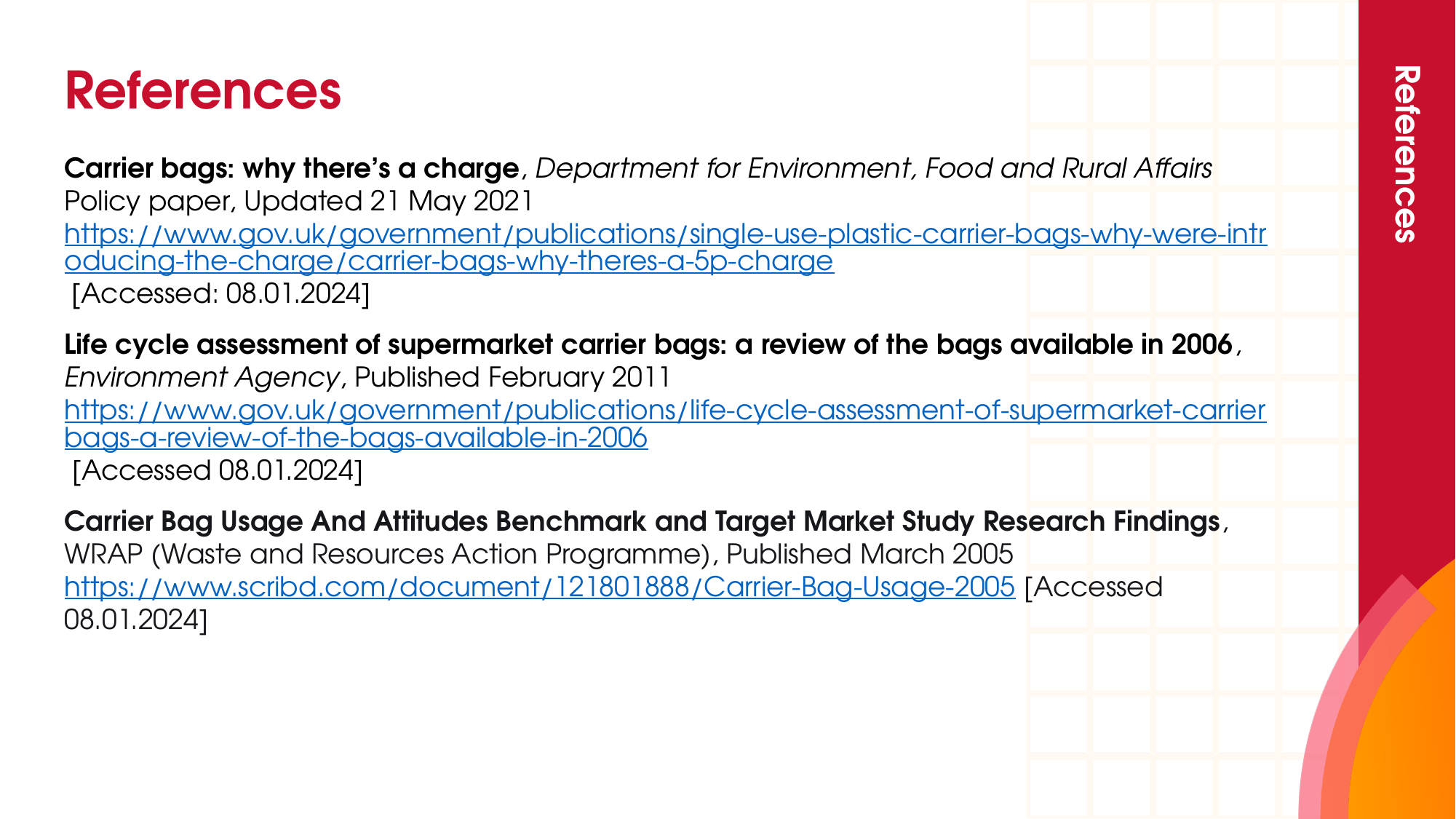

# References
References
Carrier bags: why there’s a charge, Department for Environment, Food and Rural Affairs Policy paper, Updated 21 May 2021 https://www.gov.uk/government/publications/single-use-plastic-carrier-bags-why-were-introducing-the-charge/carrier-bags-why-theres-a-5p-charge [Accessed: 08.01.2024]
Life cycle assessment of supermarket carrier bags: a review of the bags available in 2006, Environment Agency, Published February 2011 https://www.gov.uk/government/publications/life-cycle-assessment-of-supermarket-carrierbags-a-review-of-the-bags-available-in-2006 [Accessed 08.01.2024]
Carrier Bag Usage And Attitudes Benchmark and Target Market Study Research Findings, WRAP (Waste and Resources Action Programme), Published March 2005 https://www.scribd.com/document/121801888/Carrier-Bag-Usage-2005 [Accessed 08.01.2024]